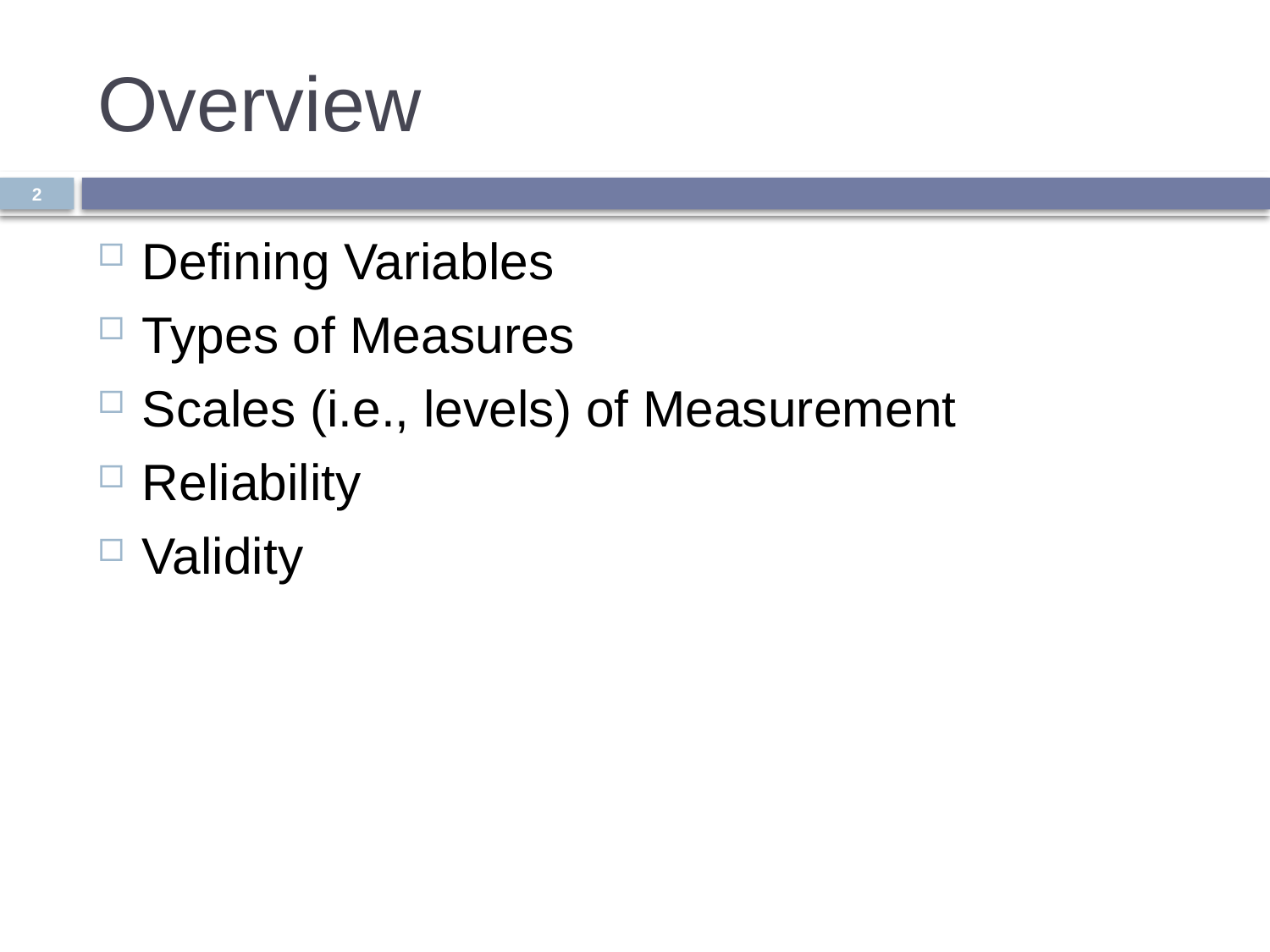

# Overview
2
Defining Variables
Types of Measures
Scales (i.e., levels) of Measurement
Reliability
Validity